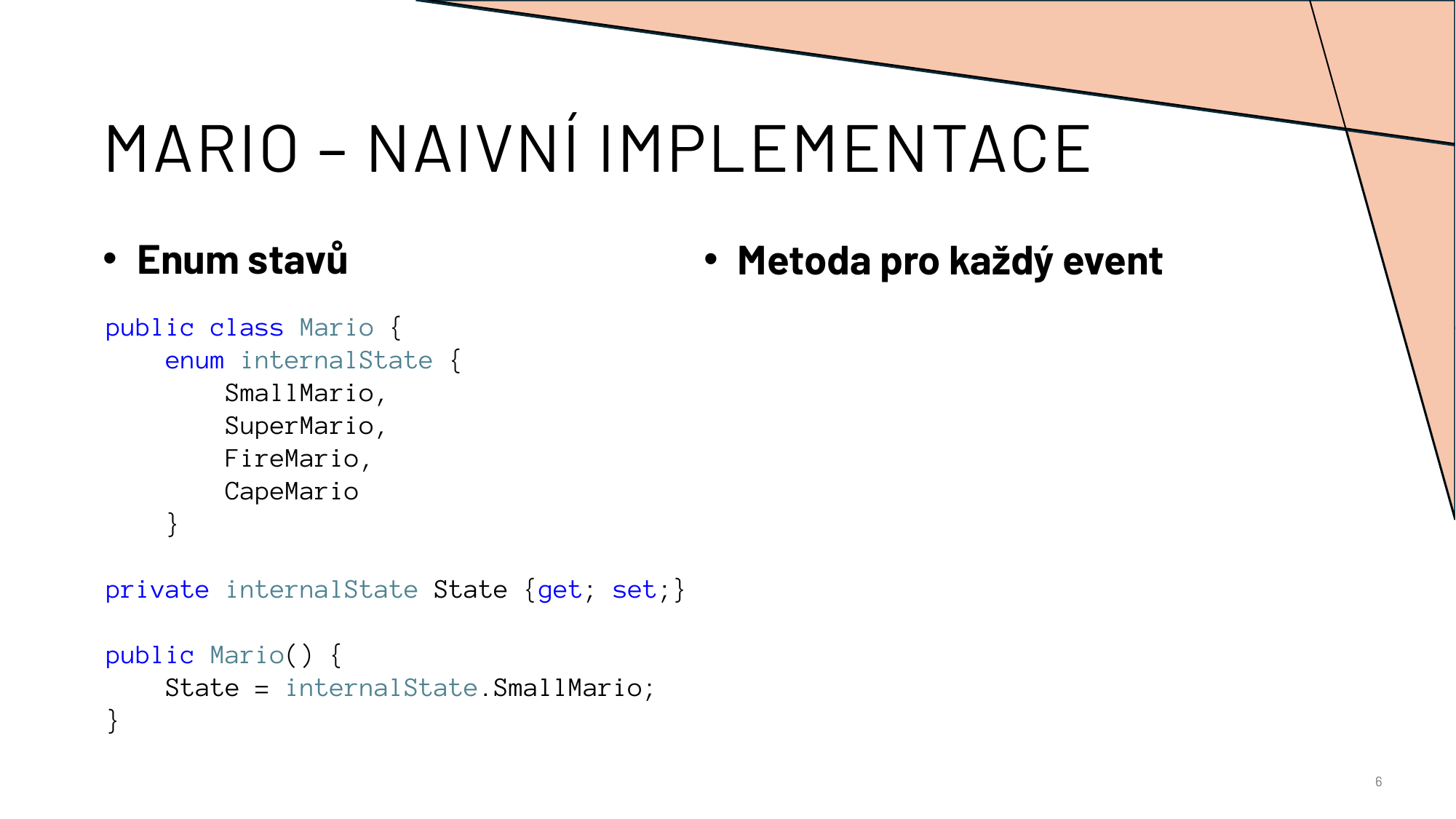

# MARIO – NAIVNÍ IMPLEMENTACE

Enum stavů
Metoda pro každý event
public class Mario {
    enum internalState {
        SmallMario,
        SuperMario,
        FireMario,
        CapeMario
    }

private internalState State {get; set;}

public Mario() {
    State = internalState.SmallMario;
}
6